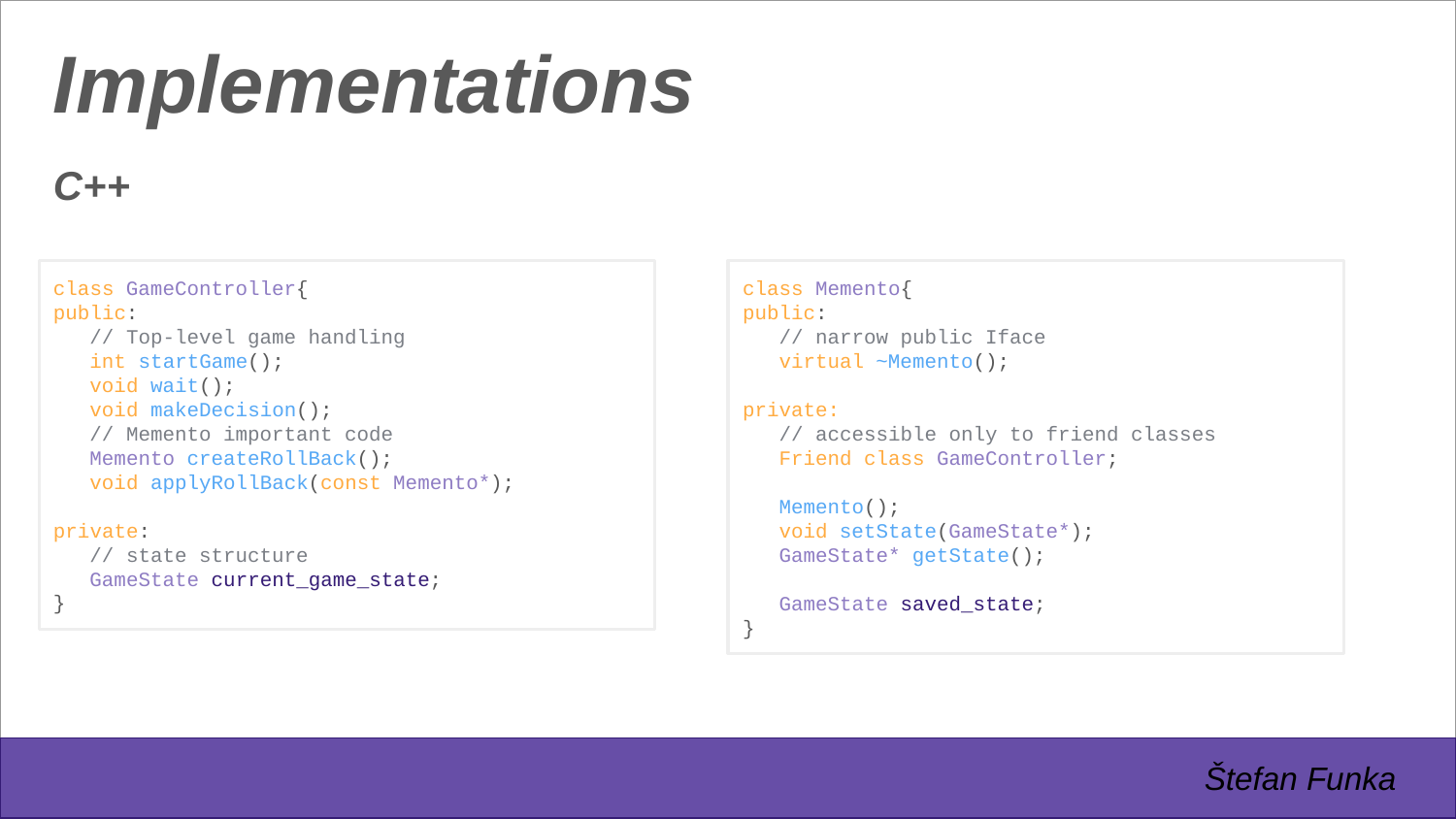

Implementations
C++
class GameController{
public:
   // Top-level game handling
   int startGame();
   void wait();
   void makeDecision();
   // Memento important code
   Memento createRollBack();
   void applyRollBack(const Memento*);

private:
   // state structure
   GameState current_game_state;
}
class Memento{
public:
   // narrow public Iface
   virtual ~Memento();

private:
   // accessible only to friend classes
   Friend class GameController;

   Memento();
   void setState(GameState*);
   GameState* getState();

   GameState saved_state;
}

Štefan Funka